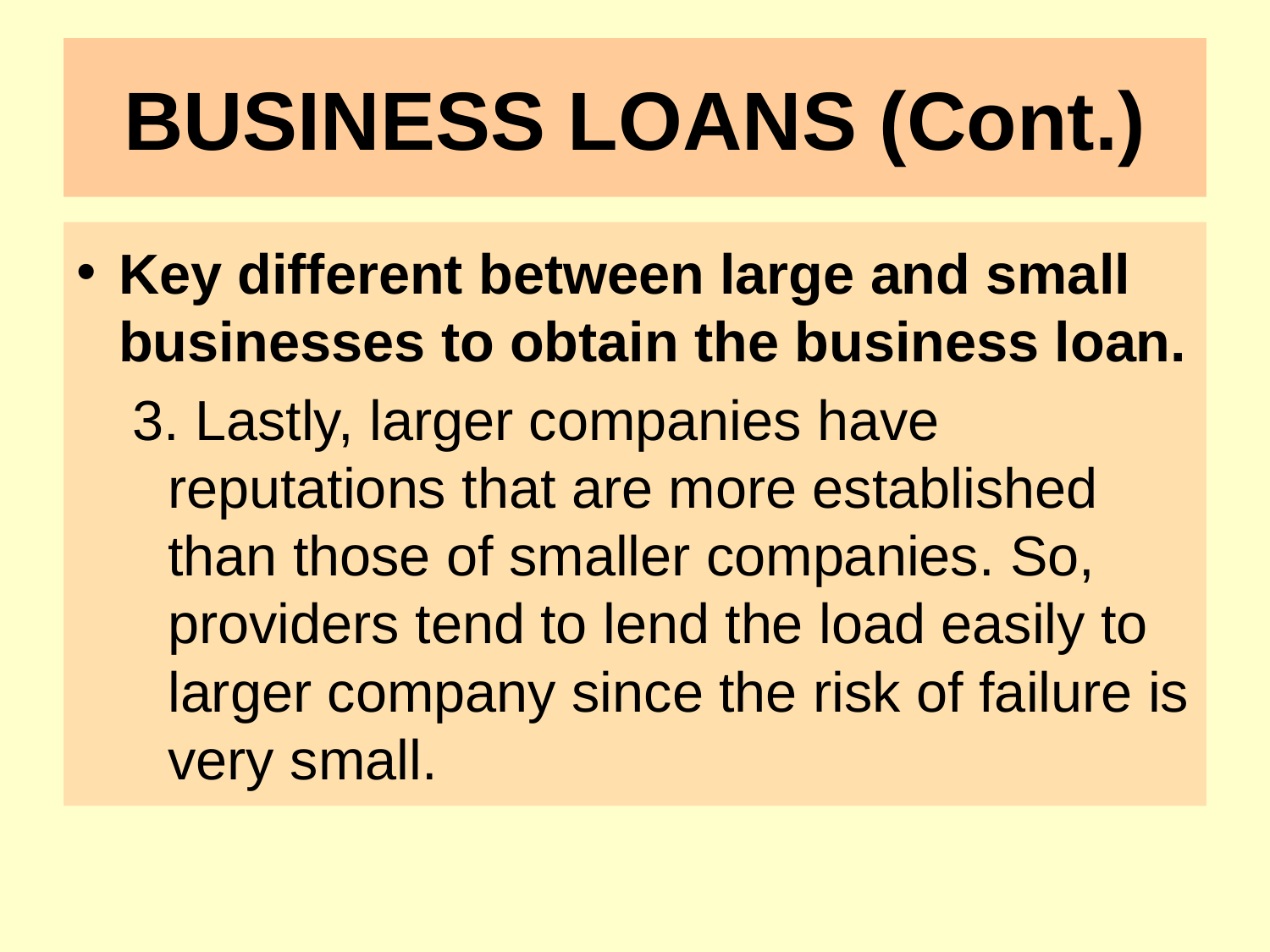

# BUSINESS LOANS (Cont.)
Key different between large and small businesses to obtain the business loan.
3. Lastly, larger companies have reputations that are more established than those of smaller companies. So, providers tend to lend the load easily to larger company since the risk of failure is very small.